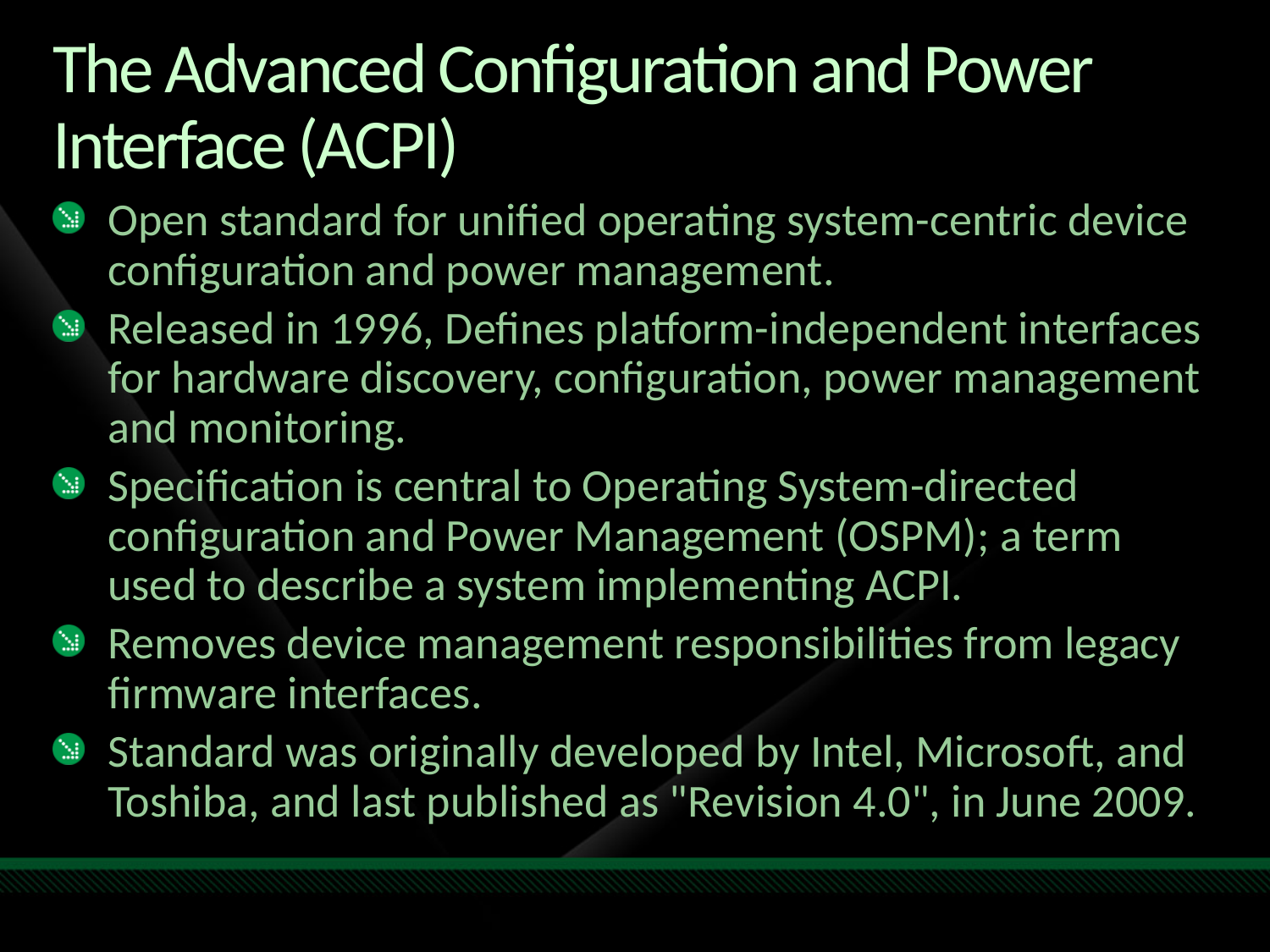

# The Advanced Configuration and Power Interface (ACPI)
Open standard for unified operating system-centric device configuration and power management.
Released in 1996, Defines platform-independent interfaces for hardware discovery, configuration, power management and monitoring.
Specification is central to Operating System-directed configuration and Power Management (OSPM); a term used to describe a system implementing ACPI.
Removes device management responsibilities from legacy firmware interfaces.
Standard was originally developed by Intel, Microsoft, and Toshiba, and last published as "Revision 4.0", in June 2009.